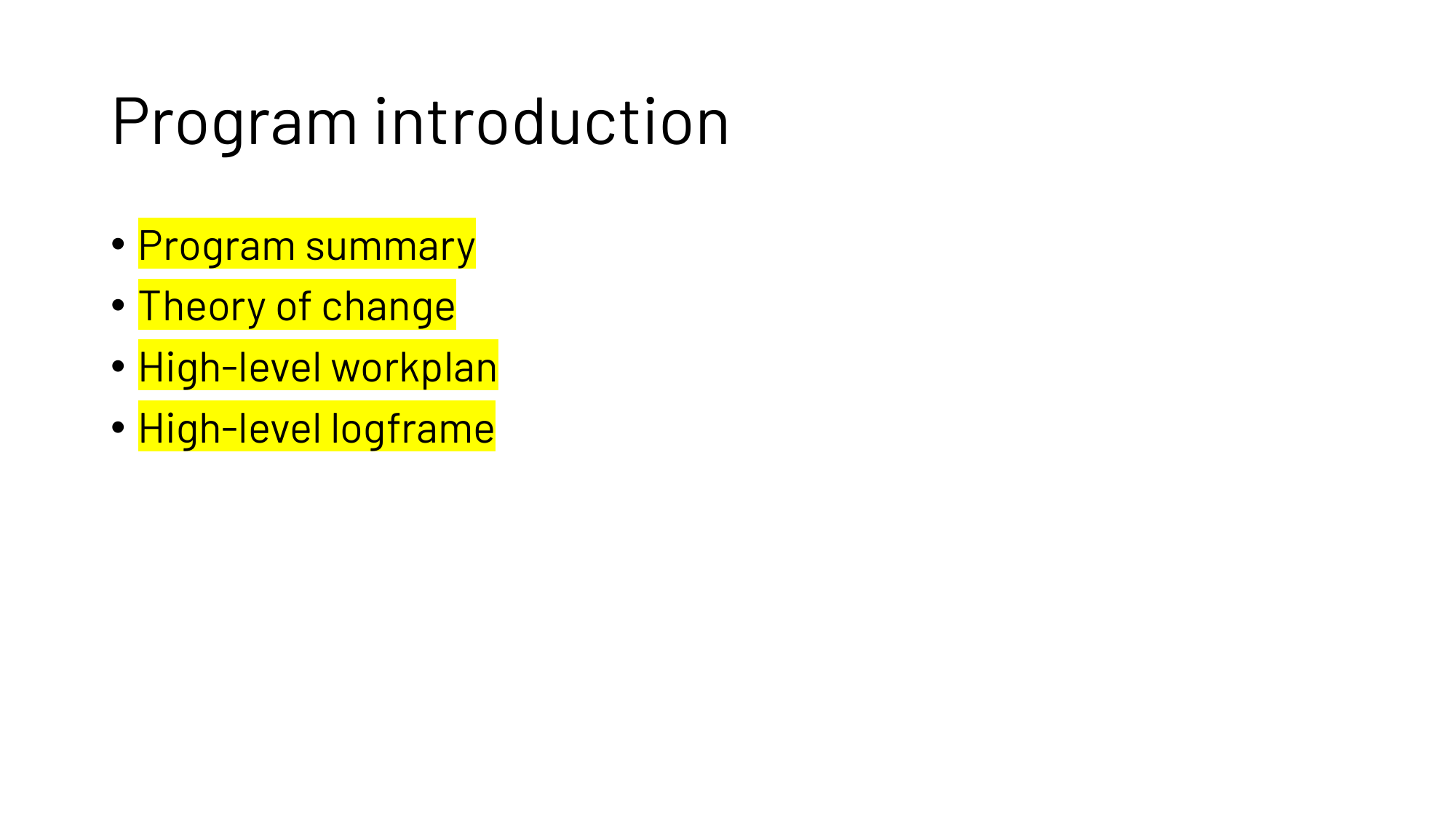

# Program introduction
Program summary
Theory of change
High-level workplan
High-level logframe